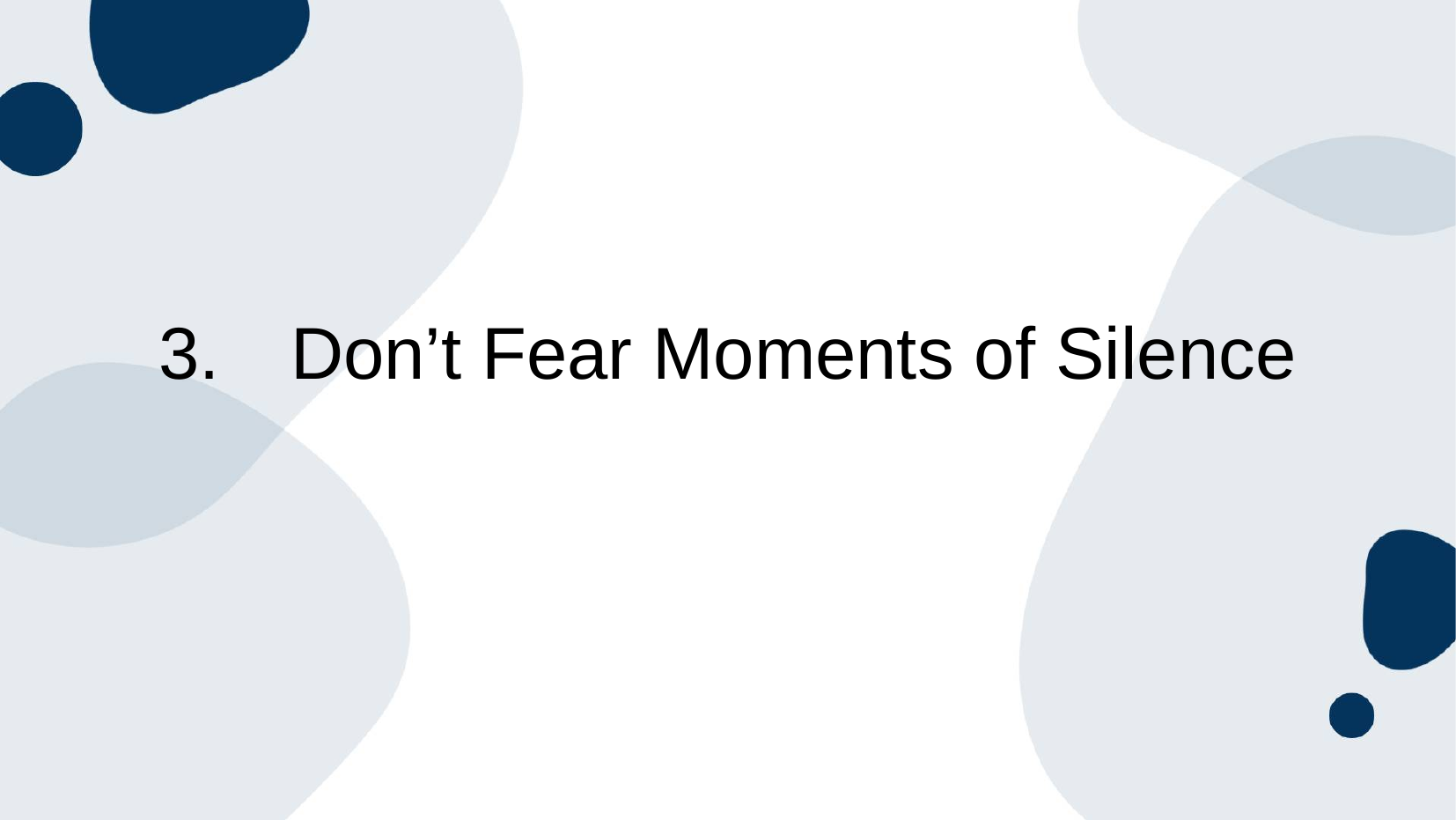

# 3.	Don’t Fear Moments of Silence